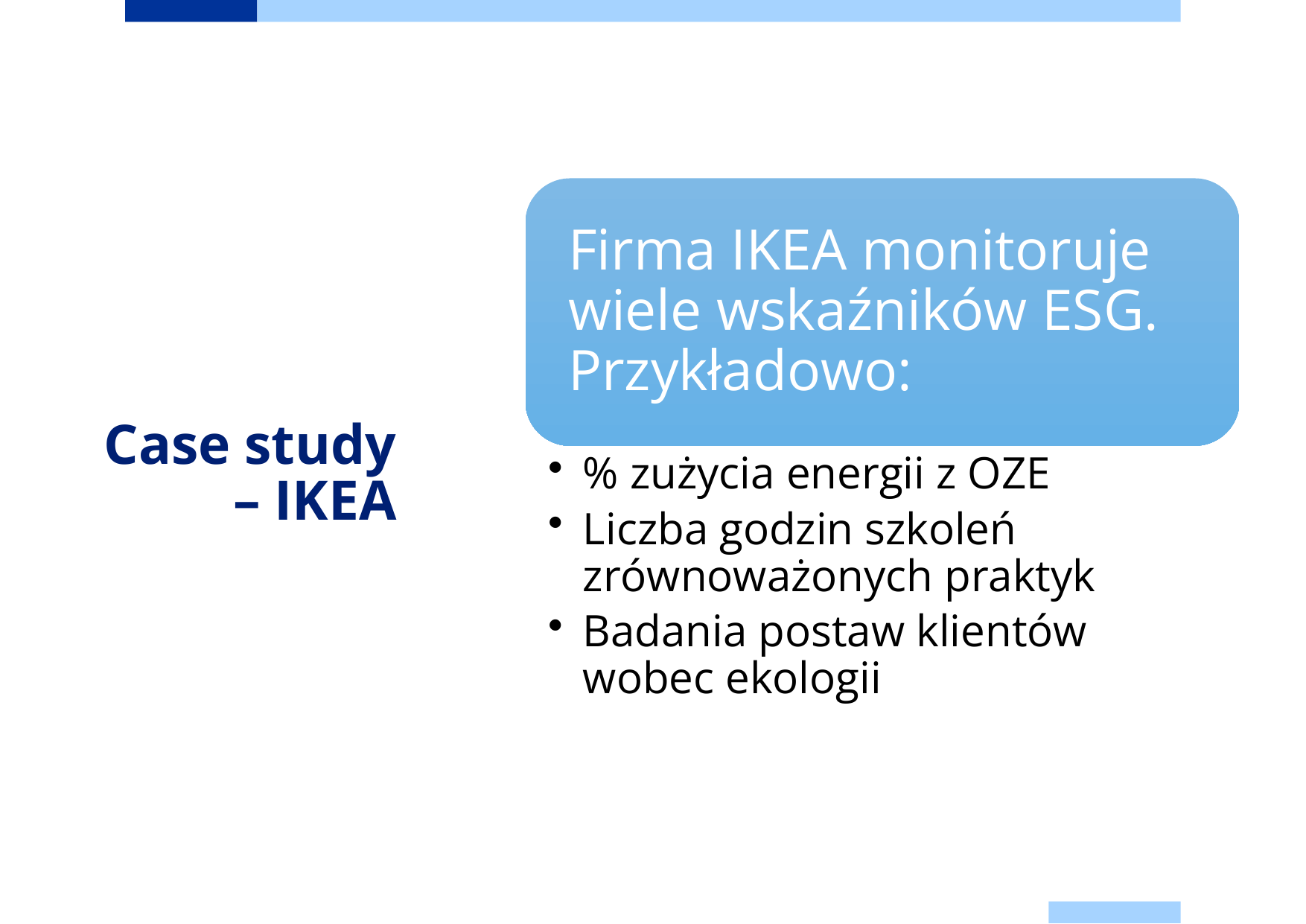

Firma IKEA monitoruje wiele wskaźników ESG. Przykładowo:
% zużycia energii z OZE
Liczba godzin szkoleń zrównoważonych praktyk
Badania postaw klientów wobec ekologii
# Case study – IKEA